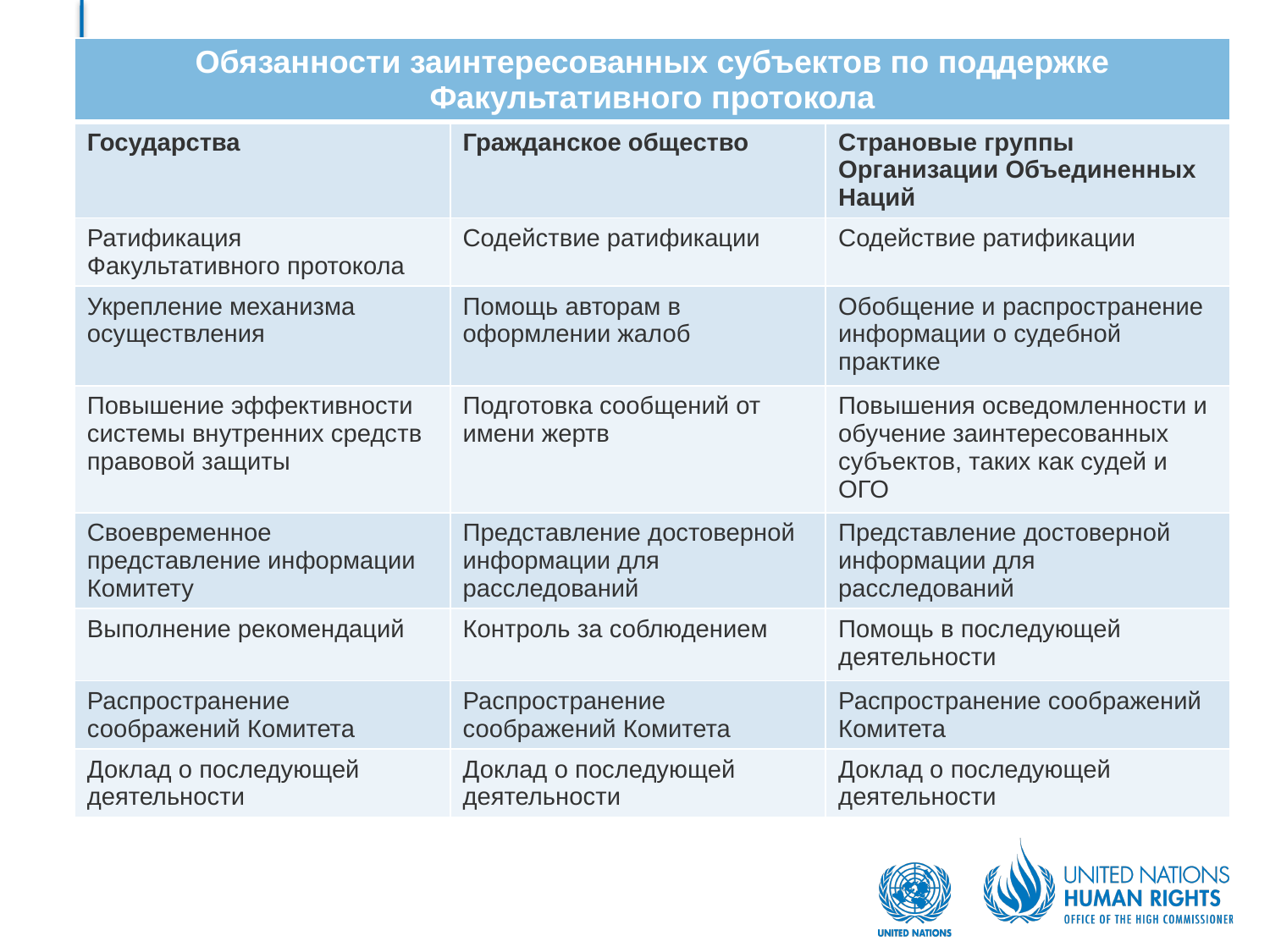

| Обязанности заинтересованных субъектов по поддержке Факультативного протокола |  |  |
| --- | --- | --- |
| Государства | Гражданское общество | Страновые группы Организации Объединенных Наций |
| Ратификация Факультативного протокола | Содействие ратификации | Содействие ратификации |
| Укрепление механизма осуществления | Помощь авторам в оформлении жалоб | Обобщение и распространение информации о судебной практике |
| Повышение эффективности системы внутренних средств правовой защиты | Подготовка сообщений от имени жертв | Повышения осведомленности и обучение заинтересованных субъектов, таких как судей и ОГО |
| Своевременное представление информации Комитету | Представление достоверной информации для расследований | Представление достоверной информации для расследований |
| Выполнение рекомендаций | Контроль за соблюдением | Помощь в последующей деятельности |
| Распространение соображений Комитета | Распространение соображений Комитета | Распространение соображений Комитета |
| Доклад о последующей деятельности | Доклад о последующей деятельности | Доклад о последующей деятельности |
#